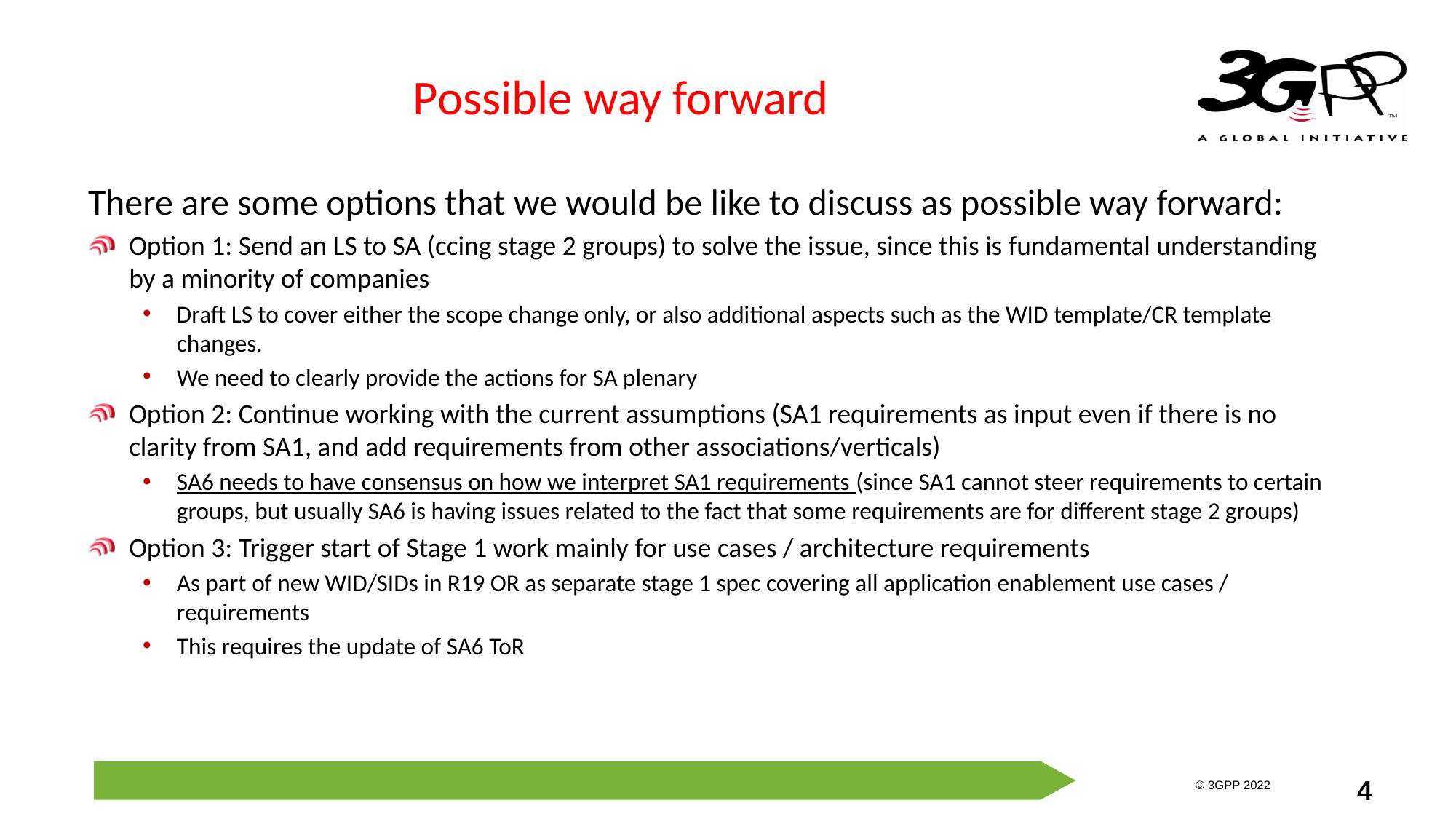

# Possible way forward
There are some options that we would be like to discuss as possible way forward:
Option 1: Send an LS to SA (ccing stage 2 groups) to solve the issue, since this is fundamental understanding by a minority of companies
Draft LS to cover either the scope change only, or also additional aspects such as the WID template/CR template changes.
We need to clearly provide the actions for SA plenary
Option 2: Continue working with the current assumptions (SA1 requirements as input even if there is no clarity from SA1, and add requirements from other associations/verticals)
SA6 needs to have consensus on how we interpret SA1 requirements (since SA1 cannot steer requirements to certain groups, but usually SA6 is having issues related to the fact that some requirements are for different stage 2 groups)
Option 3: Trigger start of Stage 1 work mainly for use cases / architecture requirements
As part of new WID/SIDs in R19 OR as separate stage 1 spec covering all application enablement use cases / requirements
This requires the update of SA6 ToR